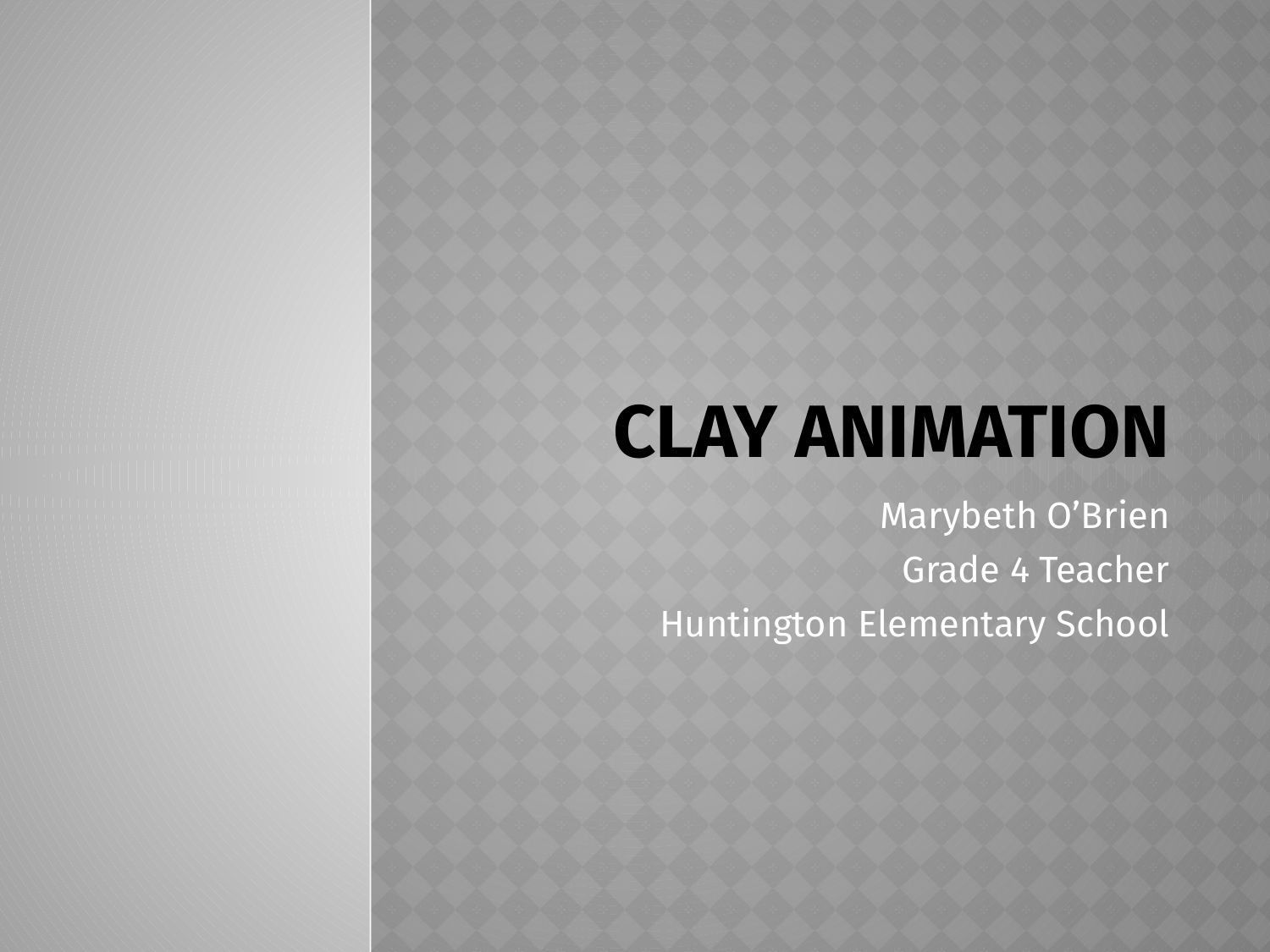

# Clay Animation
Marybeth O’Brien
Grade 4 Teacher
Huntington Elementary School